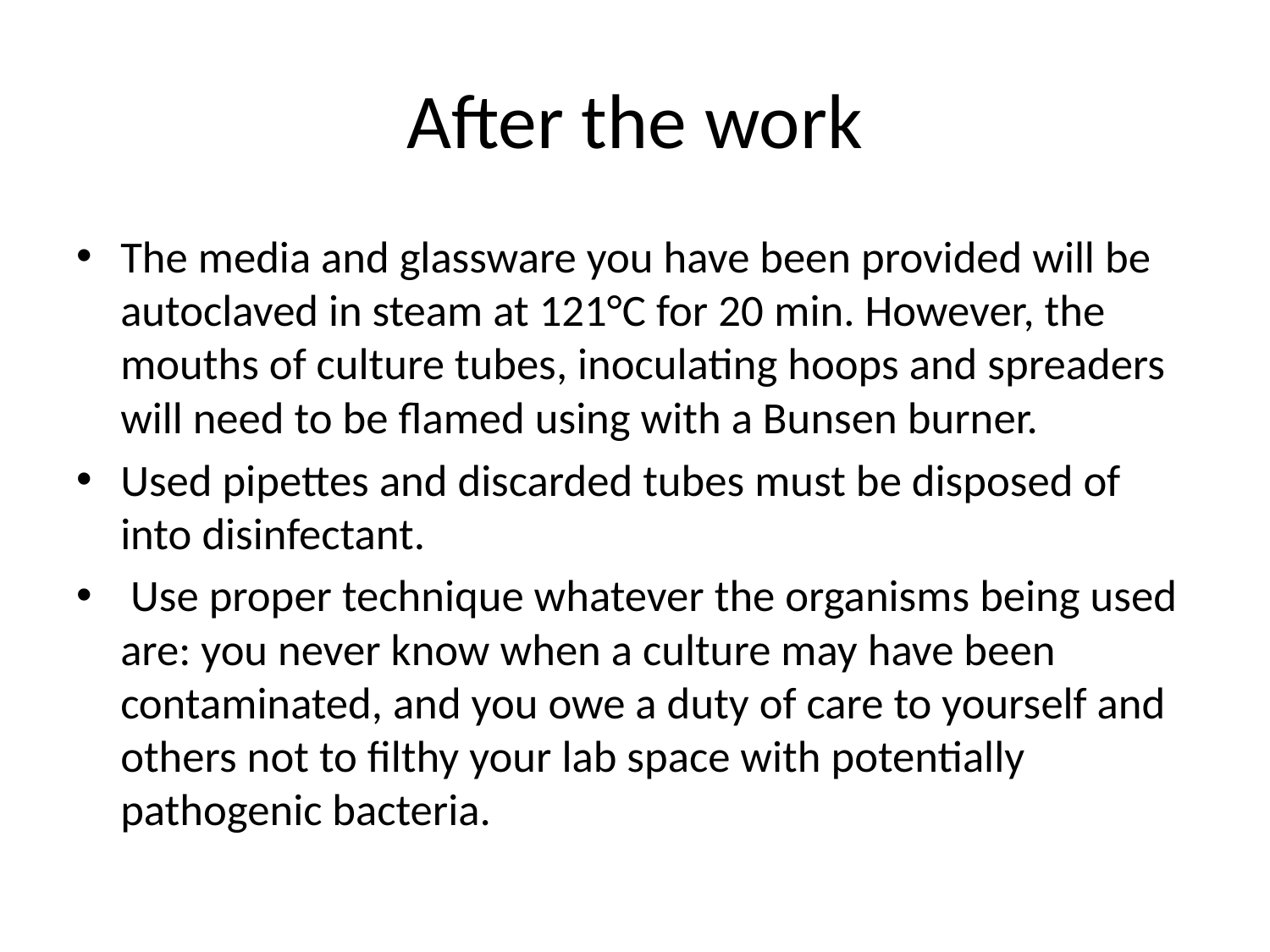

# After the work
The media and glassware you have been provided will be autoclaved in steam at 121°C for 20 min. However, the mouths of culture tubes, inoculating hoops and spreaders will need to be flamed using with a Bunsen burner.
Used pipettes and discarded tubes must be disposed of into disinfectant.
 Use proper technique whatever the organisms being used are: you never know when a culture may have been contaminated, and you owe a duty of care to yourself and others not to filthy your lab space with potentially pathogenic bacteria.